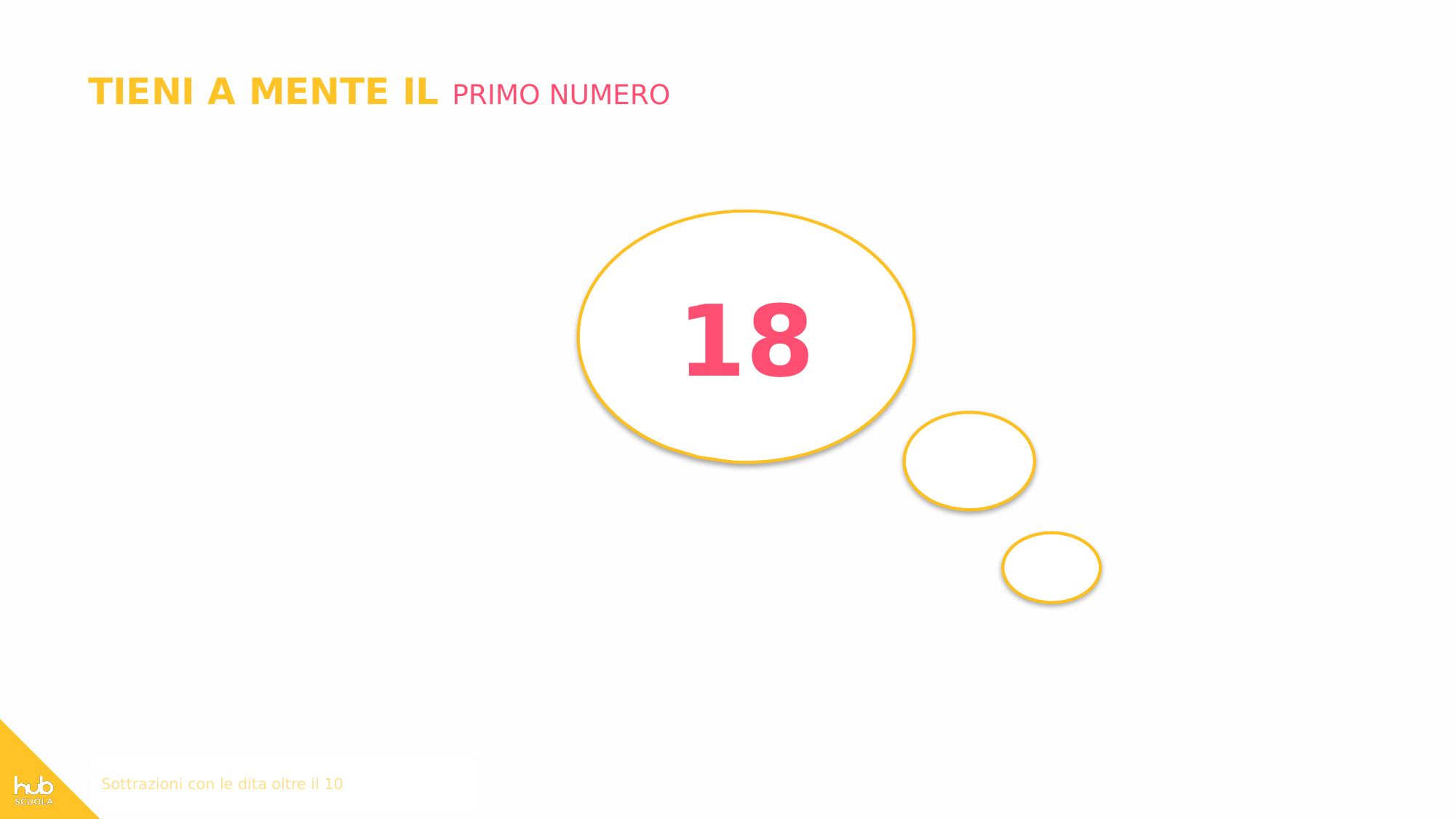

TIENI A MENTE IL PRIMO NUMERO
18